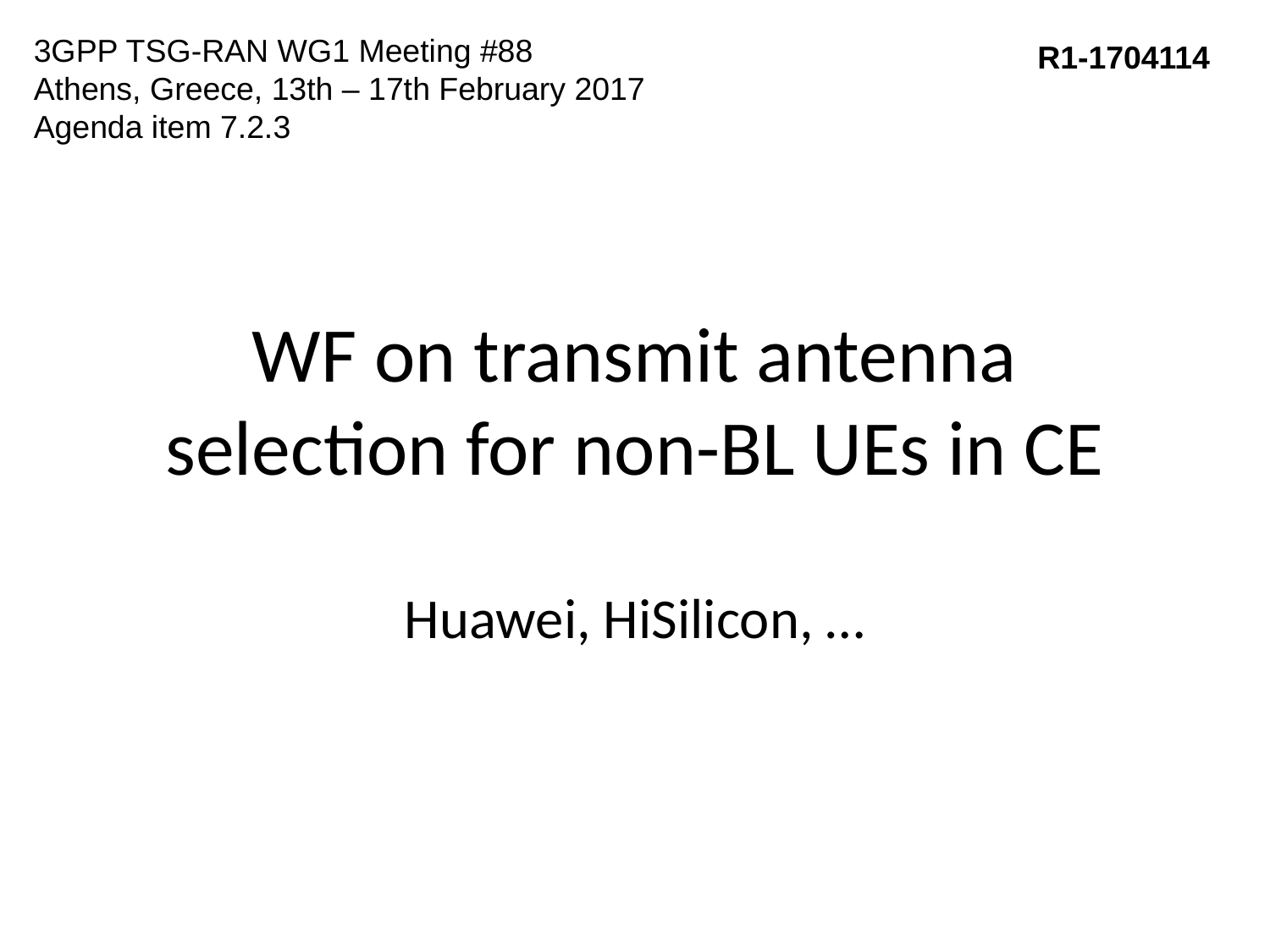

3GPP TSG-RAN WG1 Meeting #88
Athens, Greece, 13th – 17th February 2017
Agenda item 7.2.3
R1-1704114
# WF on transmit antenna selection for non-BL UEs in CE
Huawei, HiSilicon, …